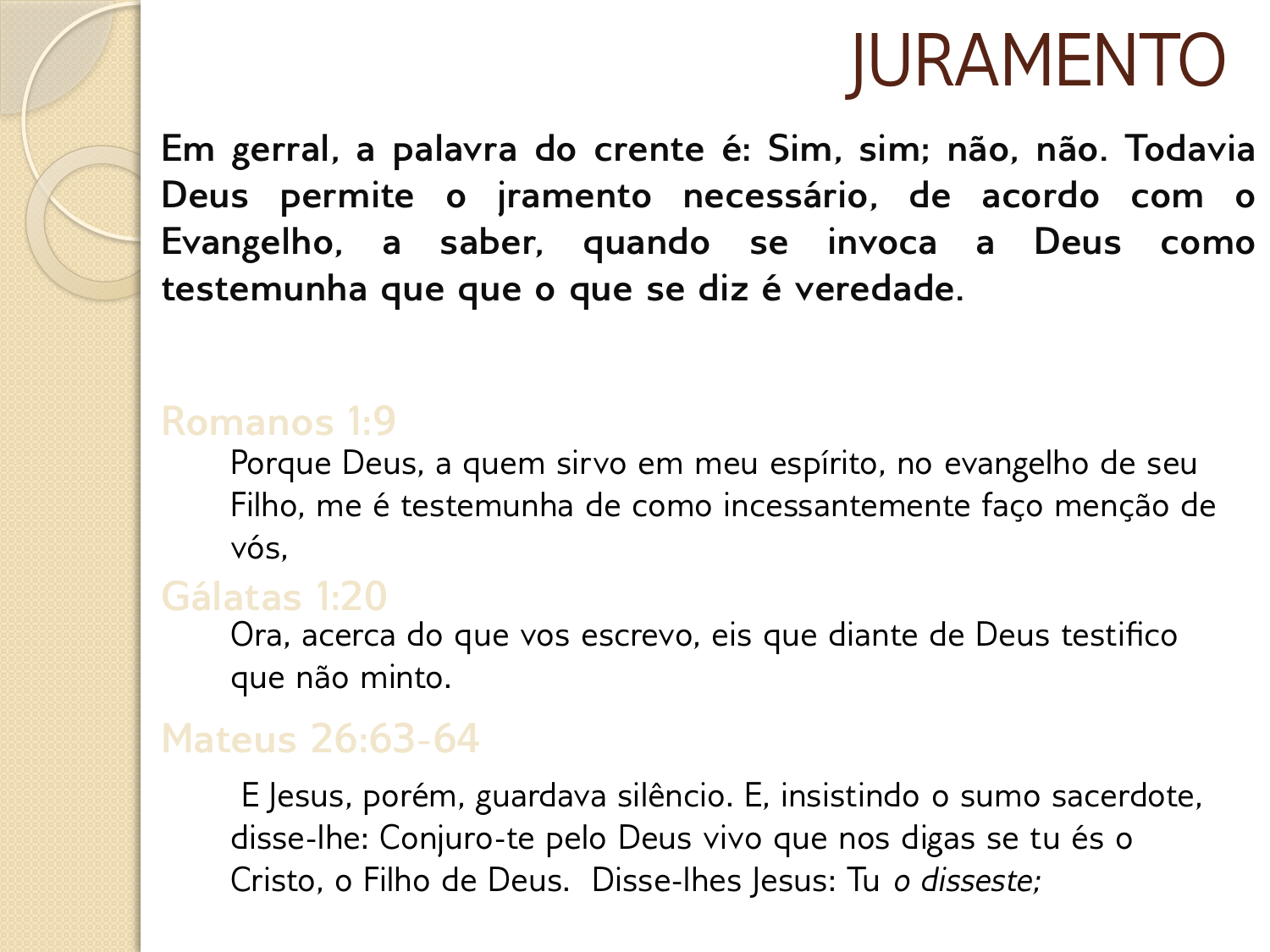

# JURAMENTO
Em gerral, a palavra do crente é: Sim, sim; não, não. Todavia Deus permite o jramento necessário, de acordo com o Evangelho, a saber, quando se invoca a Deus como testemunha que que o que se diz é veredade.
Romanos 1:9
Porque Deus, a quem sirvo em meu espírito, no evangelho de seu Filho, me é testemunha de como incessantemente faço menção de vós,

Gálatas 1:20
Ora, acerca do que vos escrevo, eis que diante de Deus testifico que não minto.
Mateus 26:63-64
 E Jesus, porém, guardava silêncio. E, insistindo o sumo sacerdote, disse-lhe: Conjuro-te pelo Deus vivo que nos digas se tu és o Cristo, o Filho de Deus.  Disse-lhes Jesus: Tu o disseste;